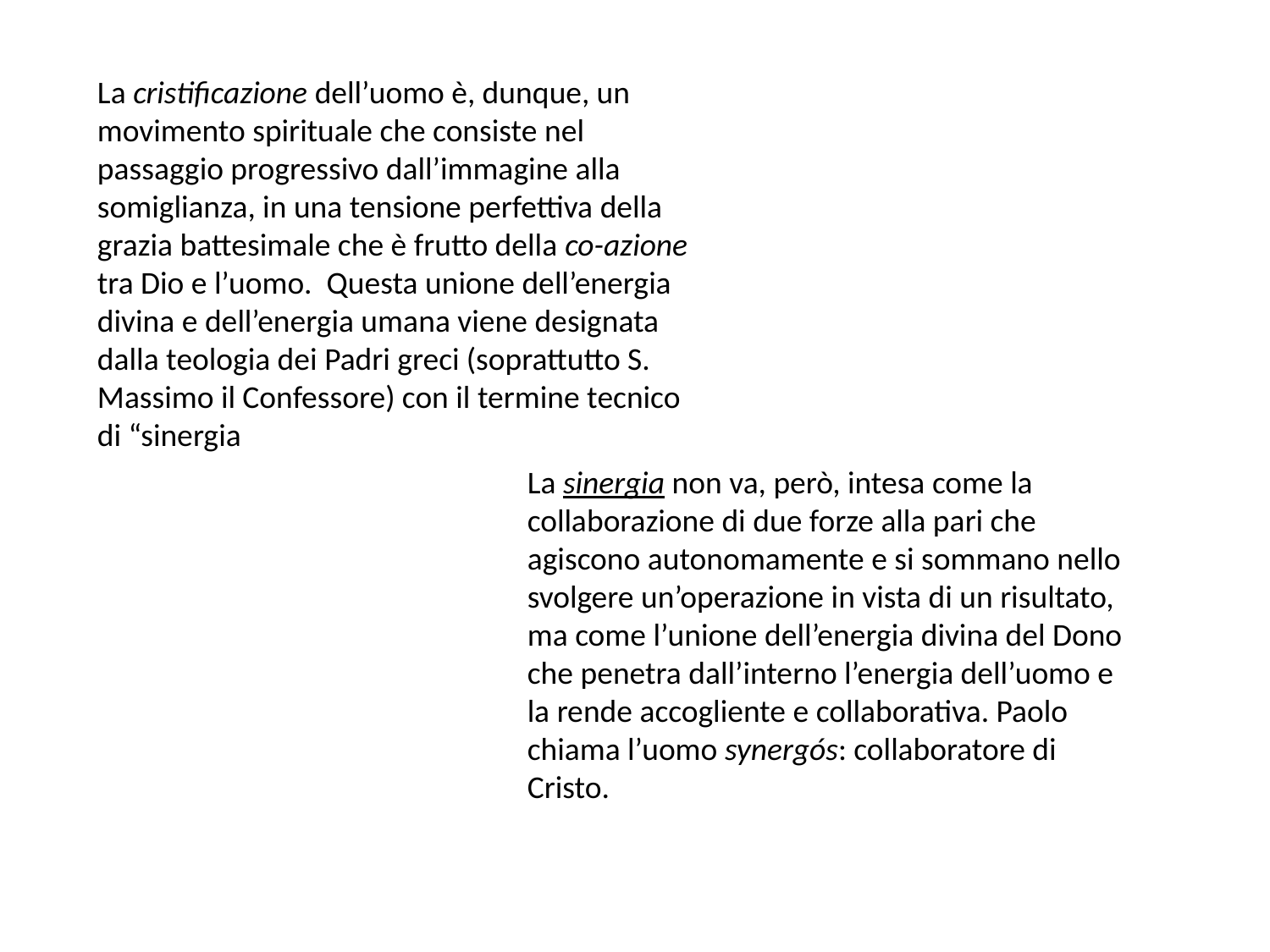

La cristificazione dell’uomo è, dunque, un movimento spirituale che consiste nel passaggio progressivo dall’immagine alla somiglianza, in una tensione perfettiva della grazia battesimale che è frutto della co-azione tra Dio e l’uomo.  Questa unione dell’energia divina e dell’energia umana viene designata dalla teologia dei Padri greci (soprattutto S. Massimo il Confessore) con il termine tecnico di “sinergia”[1]. La sinergia non va, però, intesa come la collaborazione di due forze alla pari che agiscono autonomamente e si sommano nello svolgere un’operazione in vista di un risultato, ma come l’unione dell’energia divina del Dono che penetra dall’interno l’energia dell’uomo e la rende accogliente e collaborativa

La cristificazione dell’uomo è, dunque, un movimento spirituale che consiste nel passaggio progressivo dall’immagine alla somiglianza, in una tensione perfettiva della grazia battesimale che è frutto della co-azione tra Dio e l’uomo.  Questa unione dell’energia divina e dell’energia umana viene designata dalla teologia dei Padri greci (soprattutto S. Massimo il Confessore) con il termine tecnico di “sinergia
La sinergia non va, però, intesa come la collaborazione di due forze alla pari che agiscono autonomamente e si sommano nello svolgere un’operazione in vista di un risultato, ma come l’unione dell’energia divina del Dono che penetra dall’interno l’energia dell’uomo e la rende accogliente e collaborativa. Paolo chiama l’uomo synergós: collaboratore di Cristo.